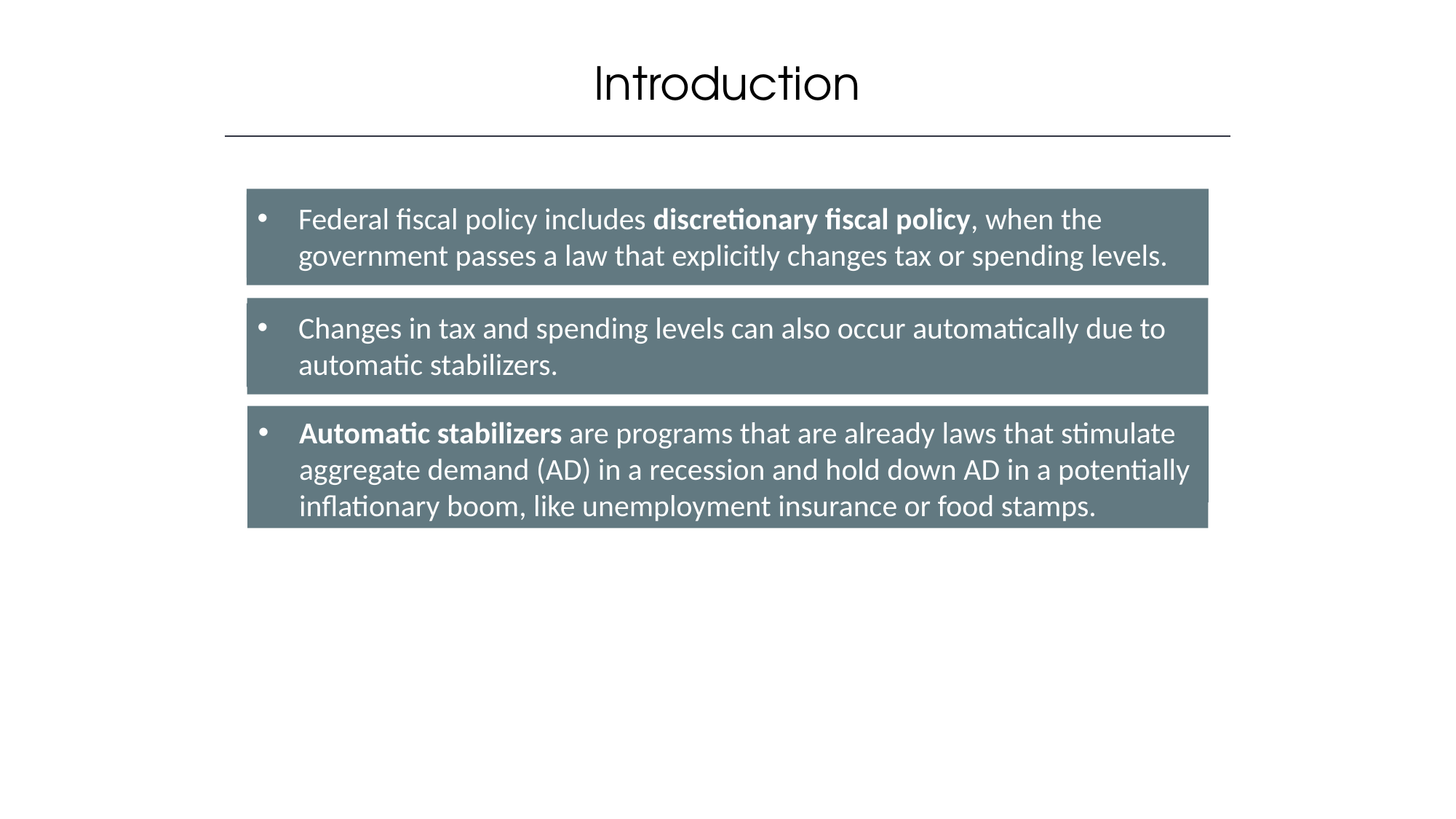

Introduction

Federal fiscal policy includes discretionary fiscal policy, when the government passes a law that explicitly changes tax or spending levels.

Changes in tax and spending levels can also occur automatically due to automatic stabilizers.

Automatic stabilizers are programs that are already laws that stimulate aggregate demand (AD) in a recession and hold down AD in a potentially inflationary boom, like unemployment insurance or food stamps.